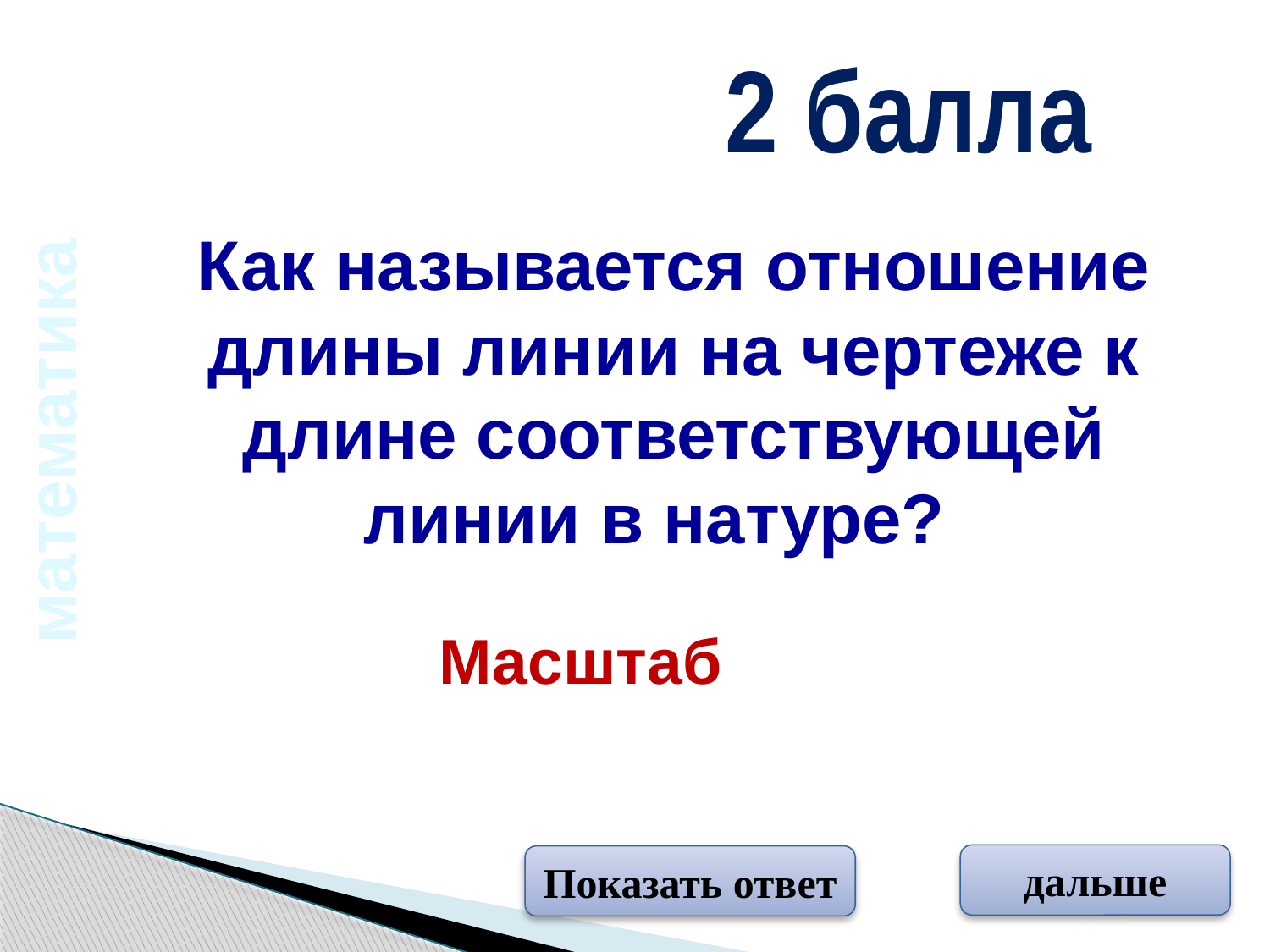

2 балла
Как называется отношение длины линии на чертеже к длине соответствующей линии в натуре?
математика
Масштаб
дальше
Показать ответ